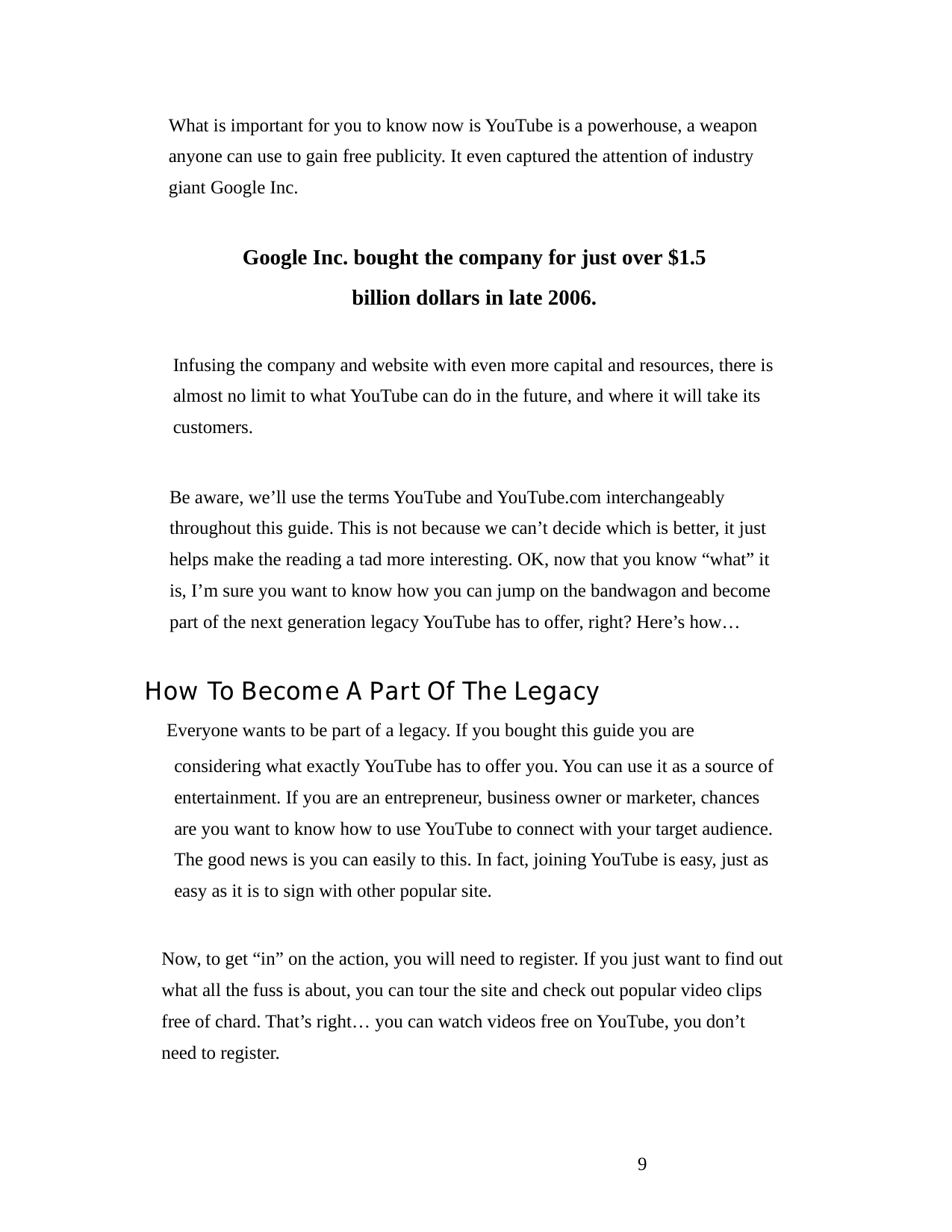

What is important for you to know now is YouTube is a powerhouse, a weapon
anyone can use to gain free publicity. It even captured the attention of industry
giant Google Inc.
Google Inc. bought the company for just over $1.5
billion dollars in late 2006.
Infusing the company and website with even more capital and resources, there is
almost no limit to what YouTube can do in the future, and where it will take its
customers.
Be aware, we’ll use the terms YouTube and YouTube.com interchangeably
throughout this guide. This is not because we can’t decide which is better, it just
helps make the reading a tad more interesting. OK, now that you know “what” it
is, I’m sure you want to know how you can jump on the bandwagon and become
part of the next generation legacy YouTube has to offer, right? Here’s how…
How To Become A Part Of The Legacy
Everyone wants to be part of a legacy. If you bought this guide you are
considering what exactly YouTube has to offer you. You can use it as a source of
entertainment. If you are an entrepreneur, business owner or marketer, chances
are you want to know how to use YouTube to connect with your target audience.
The good news is you can easily to this. In fact, joining YouTube is easy, just as
easy as it is to sign with other popular site.
Now, to get “in” on the action, you will need to register. If you just want to find out
what all the fuss is about, you can tour the site and check out popular video clips
free of chard. That’s right… you can watch videos free on YouTube, you don’t
need to register.
9